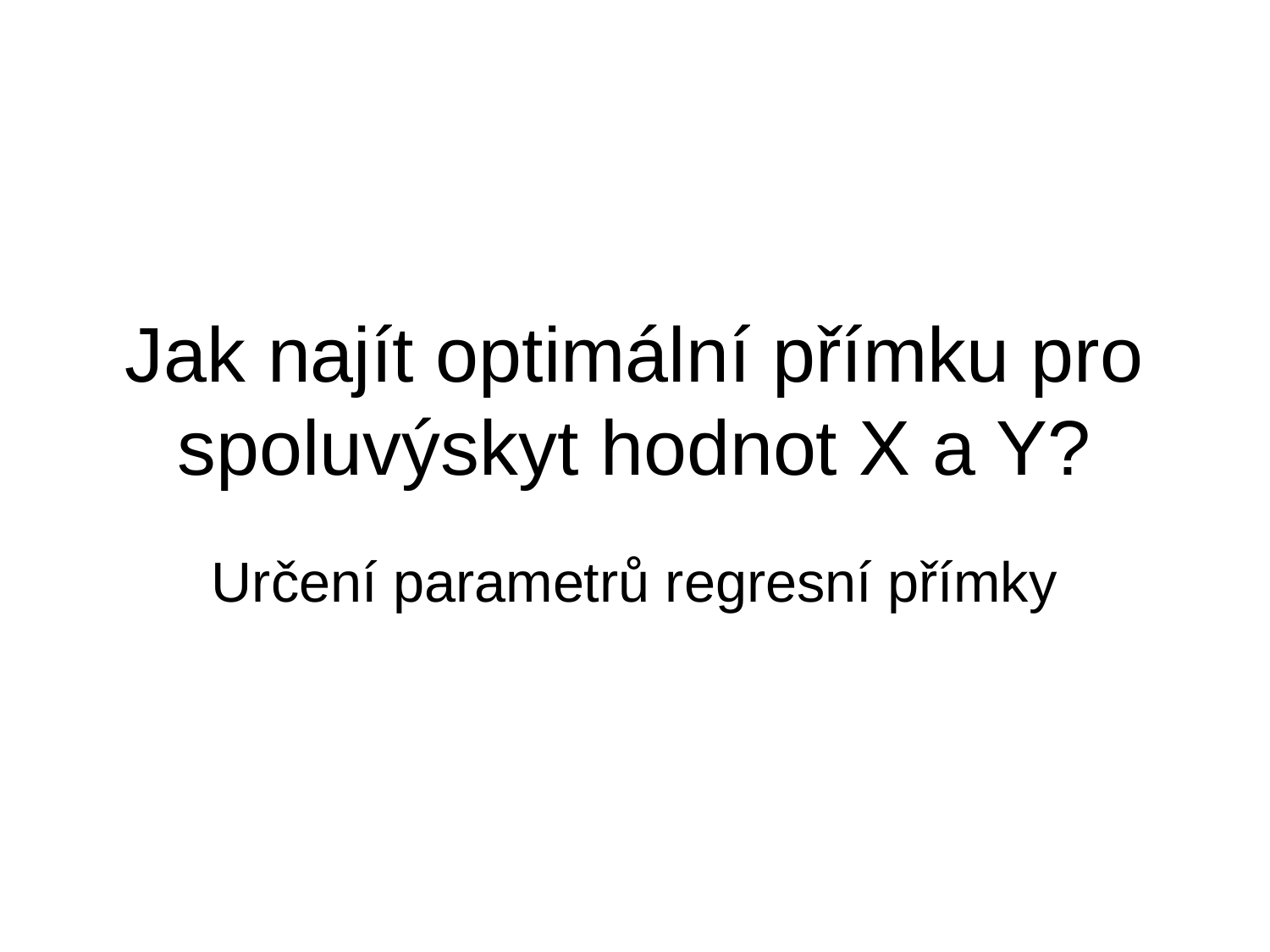

# Jak najít optimální přímku pro spoluvýskyt hodnot X a Y?
Určení parametrů regresní přímky